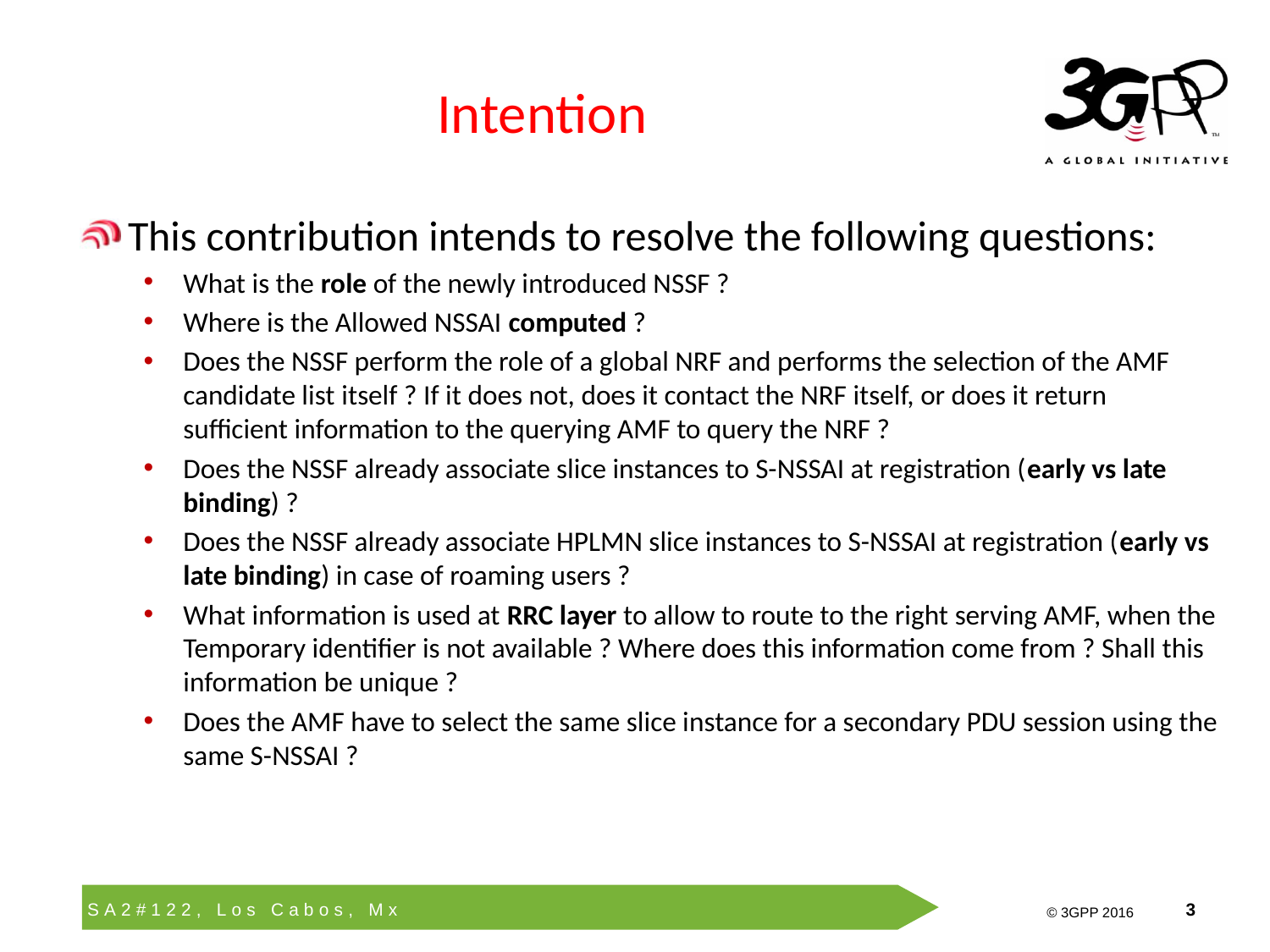

# Intention
This contribution intends to resolve the following questions:
What is the role of the newly introduced NSSF ?
Where is the Allowed NSSAI computed ?
Does the NSSF perform the role of a global NRF and performs the selection of the AMF candidate list itself ? If it does not, does it contact the NRF itself, or does it return sufficient information to the querying AMF to query the NRF ?
Does the NSSF already associate slice instances to S-NSSAI at registration (early vs late binding) ?
Does the NSSF already associate HPLMN slice instances to S-NSSAI at registration (early vs late binding) in case of roaming users ?
What information is used at RRC layer to allow to route to the right serving AMF, when the Temporary identifier is not available ? Where does this information come from ? Shall this information be unique ?
Does the AMF have to select the same slice instance for a secondary PDU session using the same S-NSSAI ?